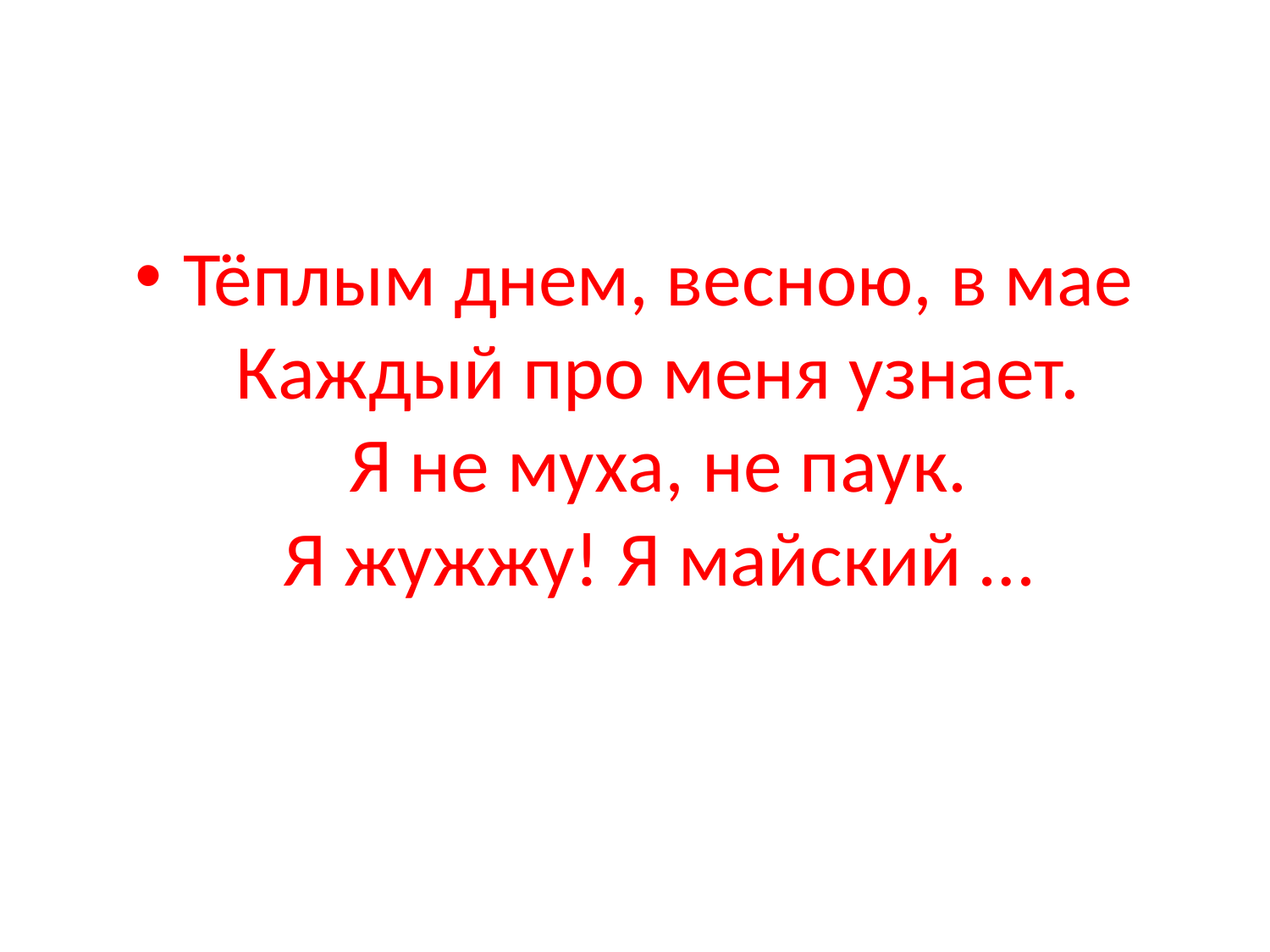

#
Тёплым днем, весною, в мае
Каждый про меня узнает.
Я не муха, не паук.
Я жужжу! Я майский …